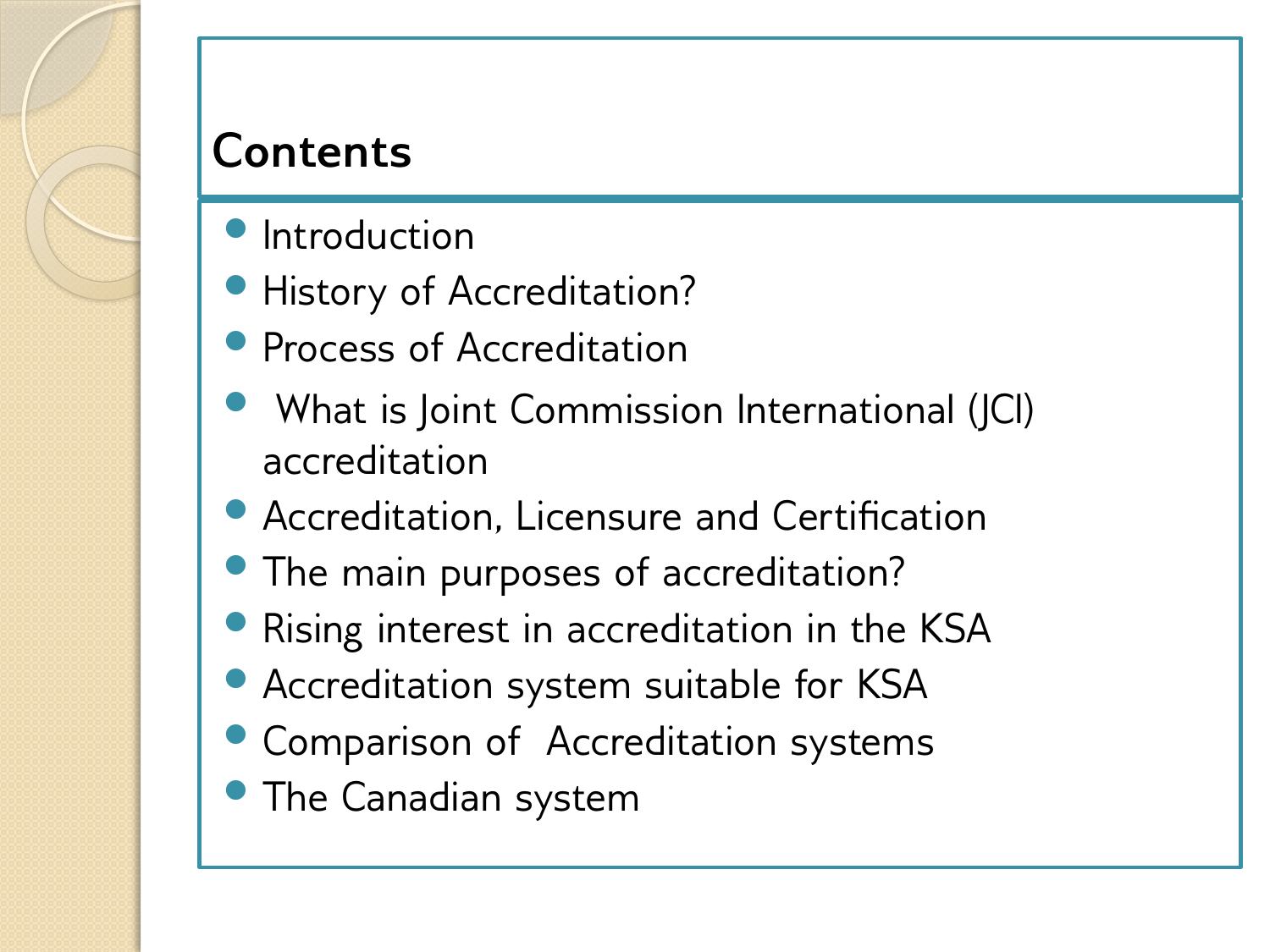

# Contents
Introduction
History of Accreditation?
Process of Accreditation
 What is Joint Commission International (JCI) accreditation
Accreditation, Licensure and Certification
The main purposes of accreditation?
Rising interest in accreditation in the KSA
Accreditation system suitable for KSA
Comparison of  Accreditation systems
The Canadian system